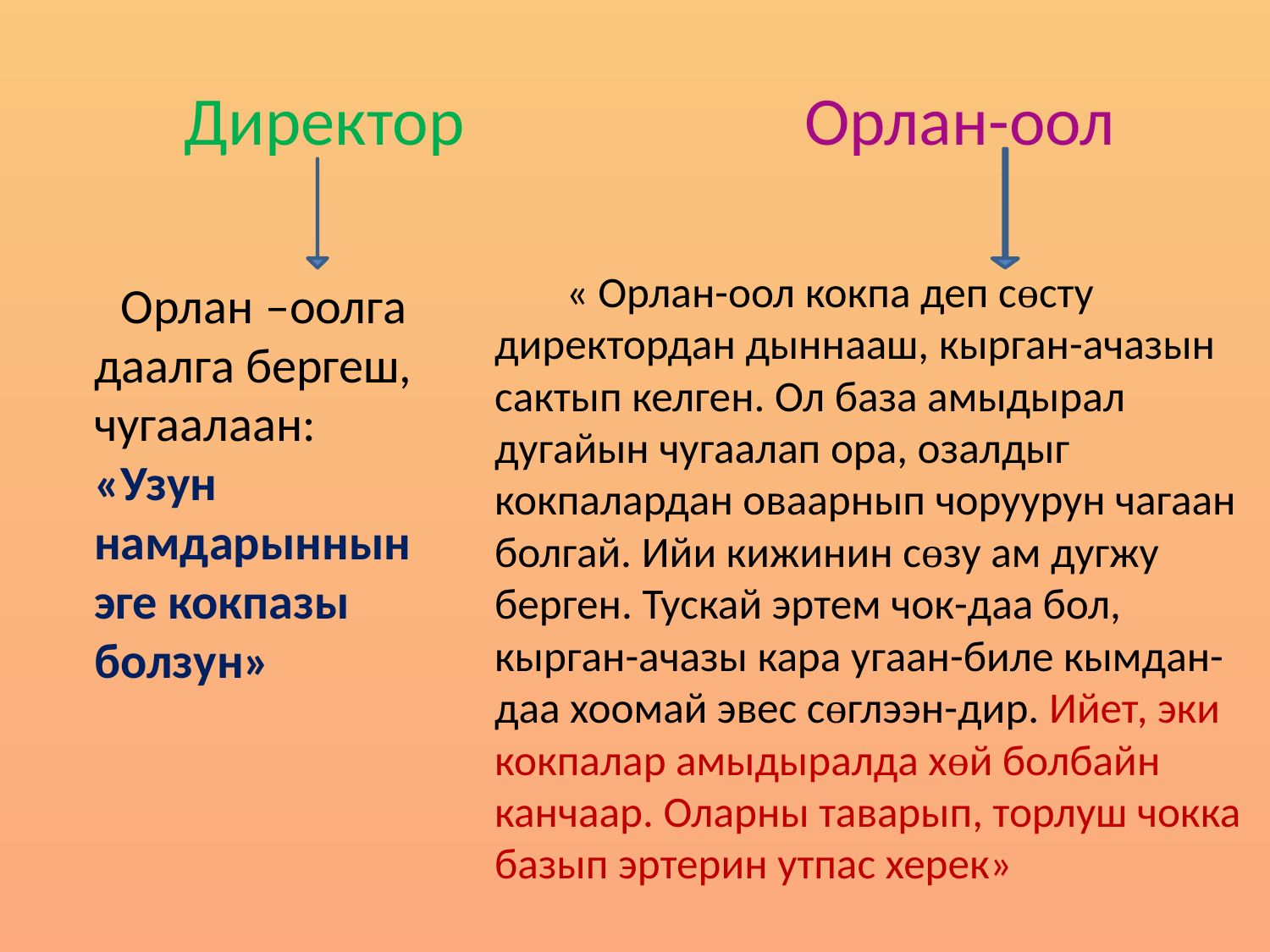

# Директор                      Орлан-оол

            « Орлан-оол кокпа деп сөсту директордан дыннааш, кырган-ачазын сактып келген. Ол база амыдырал дугайын чугаалап ора, озалдыг кокпалардан оваарнып чоруурун чагаан болгай. Ийи кижинин сөзу ам дугжу берген. Тускай эртем чок-даа бол, кырган-ачазы кара угаан-биле кымдан-даа хоомай эвес сөглээн-дир. Ийет, эки кокпалар амыдыралда хөй болбайн канчаар. Оларны таварып, торлуш чокка базып эртерин утпас херек»
       Орлан –оолга даалга бергеш, чугаалаан:  «Узун намдарыннын эге кокпазы болзун»